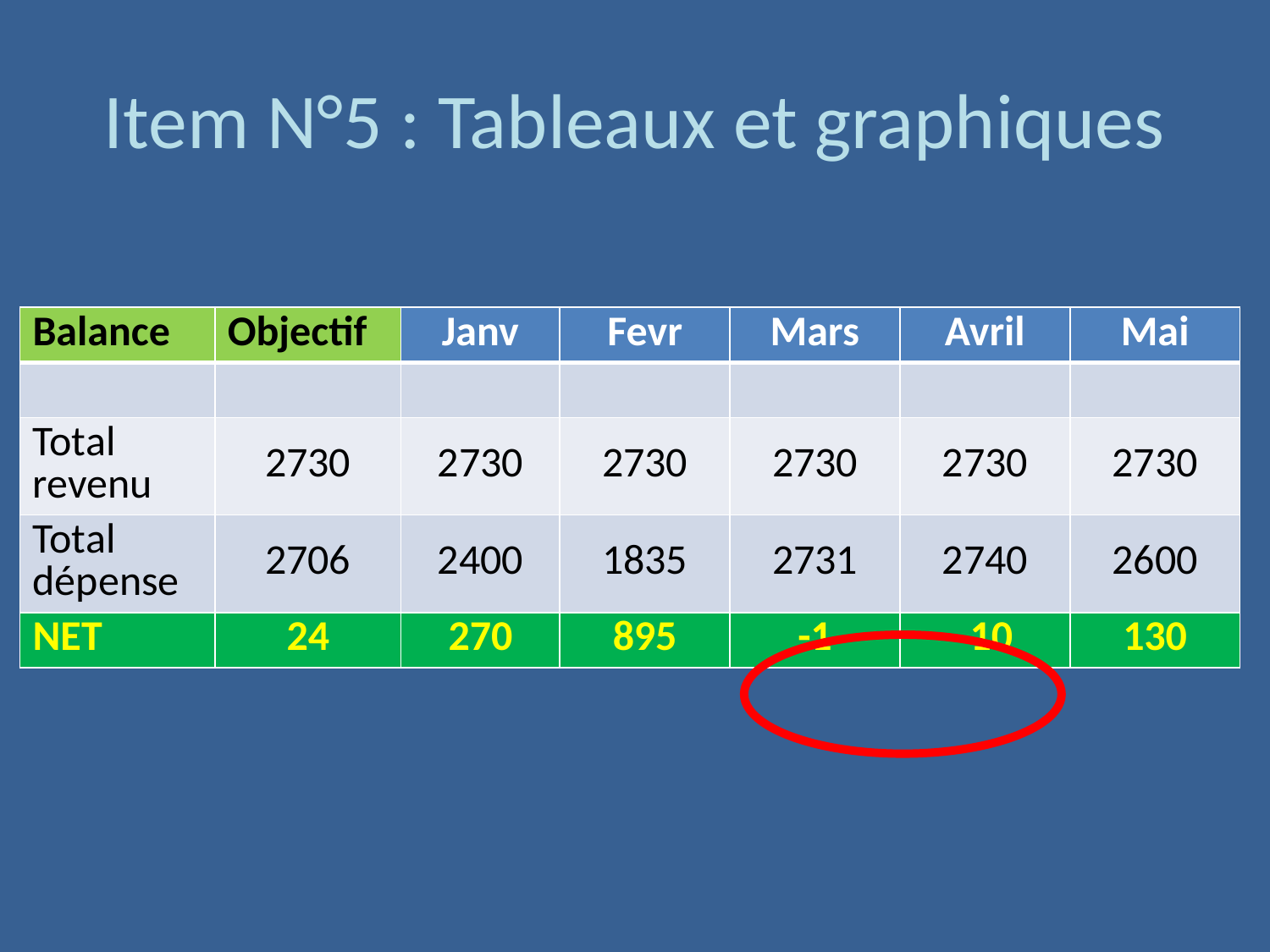

# Item N°5 : Tableaux et graphiques
| Balance | Objectif | Janv | Fevr | Mars | Avril | Mai |
| --- | --- | --- | --- | --- | --- | --- |
|  |  |  |  |  |  |  |
| Total revenu | 2730 | 2730 | 2730 | 2730 | 2730 | 2730 |
| Total dépense | 2706 | 2400 | 1835 | 2731 | 2740 | 2600 |
| NET | 24 | 270 | 895 | -1 | -10 | 130 |